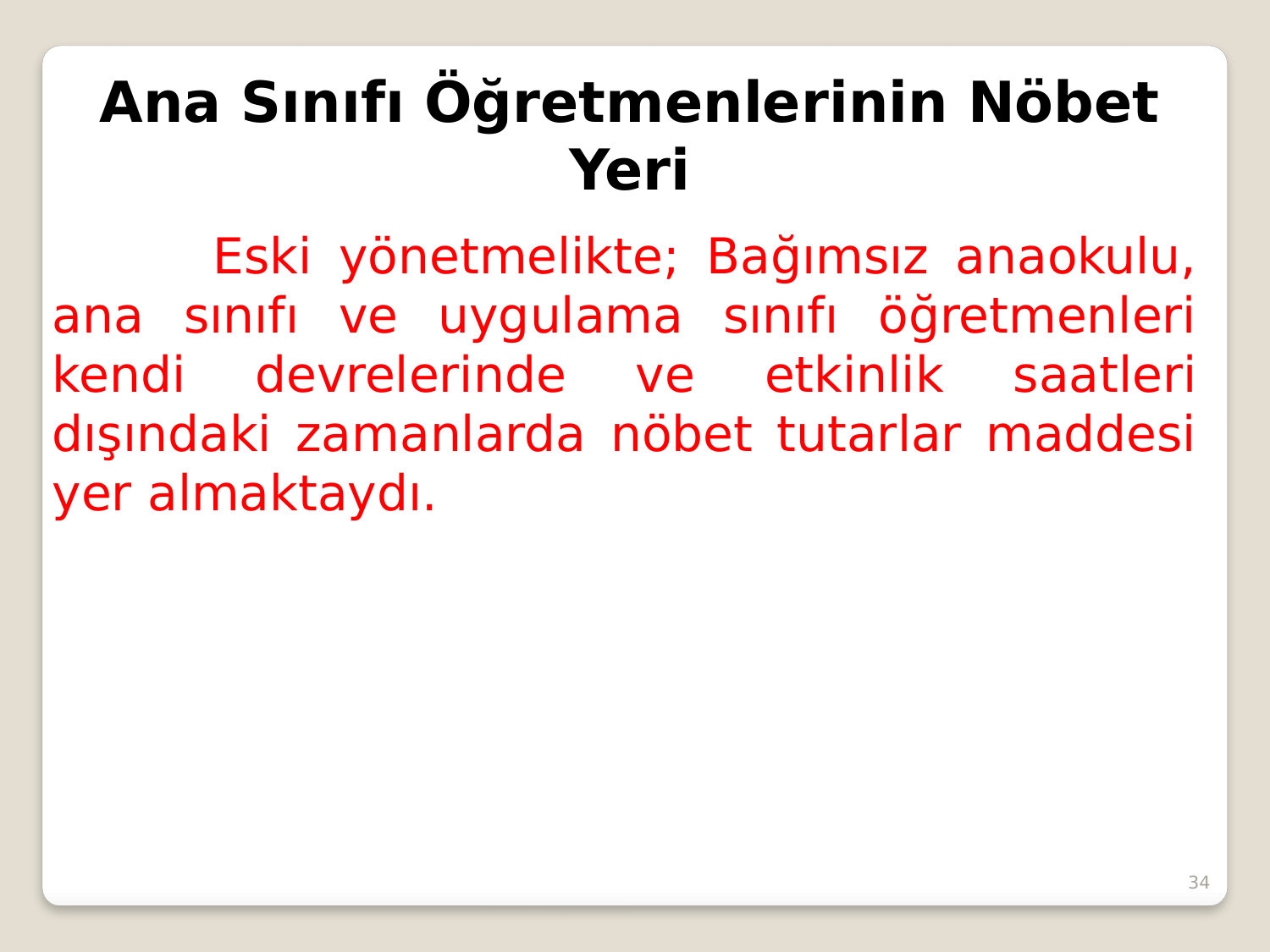

Ana Sınıfı Öğretmenlerinin Nöbet Yeri

      Eski yönetmelikte; Bağımsız anaokulu, ana sınıfı ve uygulama sınıfı öğretmenleri kendi devrelerinde ve etkinlik saatleri dışındaki zamanlarda nöbet tutarlar maddesi yer almaktaydı.
34